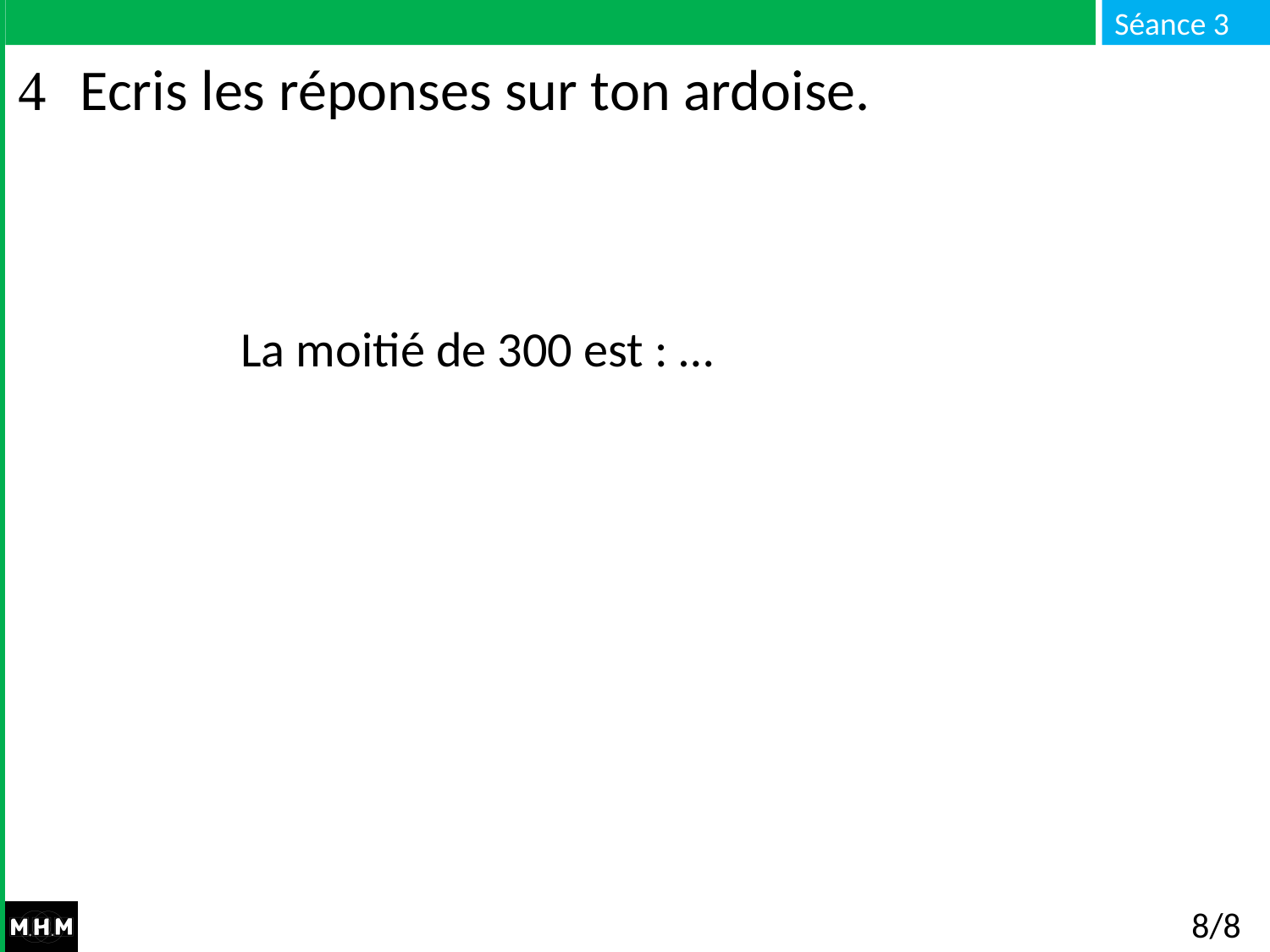

# Ecris les réponses sur ton ardoise.
La moitié de 300 est : …

8/8